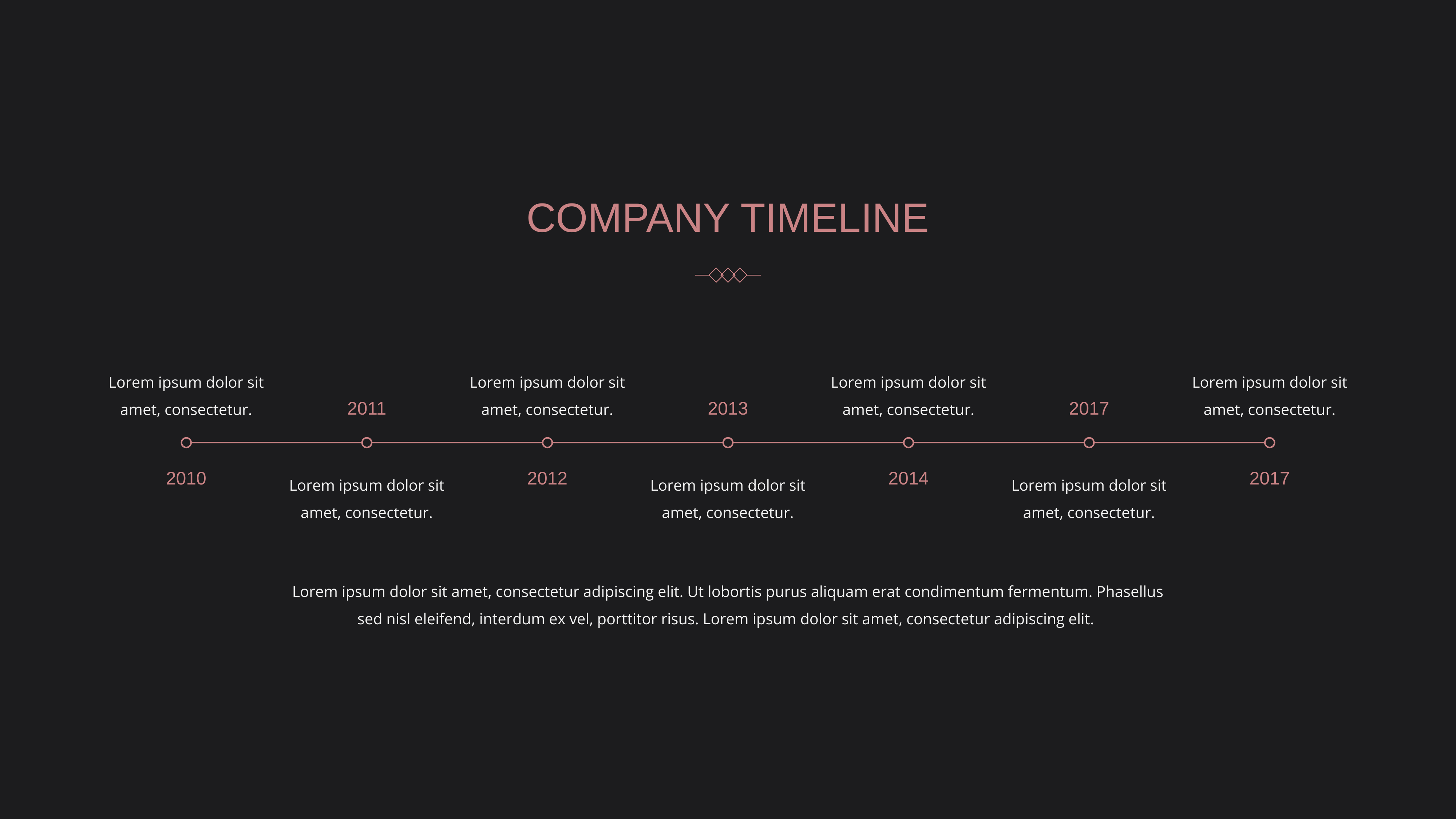

COMPANY TIMELINE

Lorem ipsum dolor sit amet, consectetur.
Lorem ipsum dolor sit amet, consectetur.
Lorem ipsum dolor sit amet, consectetur.
Lorem ipsum dolor sit amet, consectetur.
2011
2013
2017

2010
Lorem ipsum dolor sit amet, consectetur.
2012
Lorem ipsum dolor sit amet, consectetur.
2014
Lorem ipsum dolor sit amet, consectetur.
2017
Lorem ipsum dolor sit amet, consectetur adipiscing elit. Ut lobortis purus aliquam erat condimentum fermentum. Phasellus sed nisl eleifend, interdum ex vel, porttitor risus. Lorem ipsum dolor sit amet, consectetur adipiscing elit.